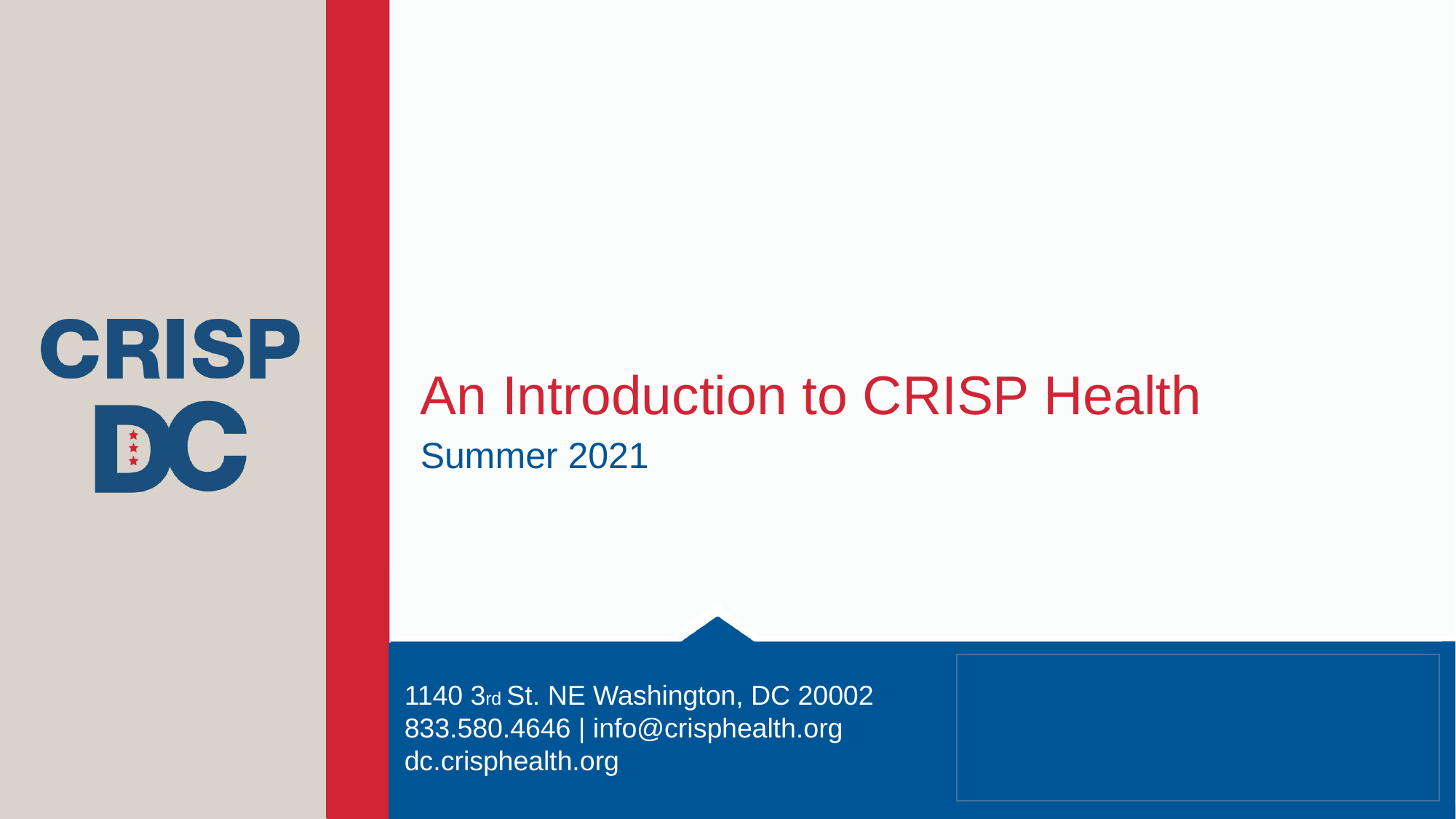

# An Introduction to CRISP Health
Summer 2021

1140 3rd St. NE Washington, DC 20002
833.580.4646 | info@crisphealth.org
dc.crisphealth.org